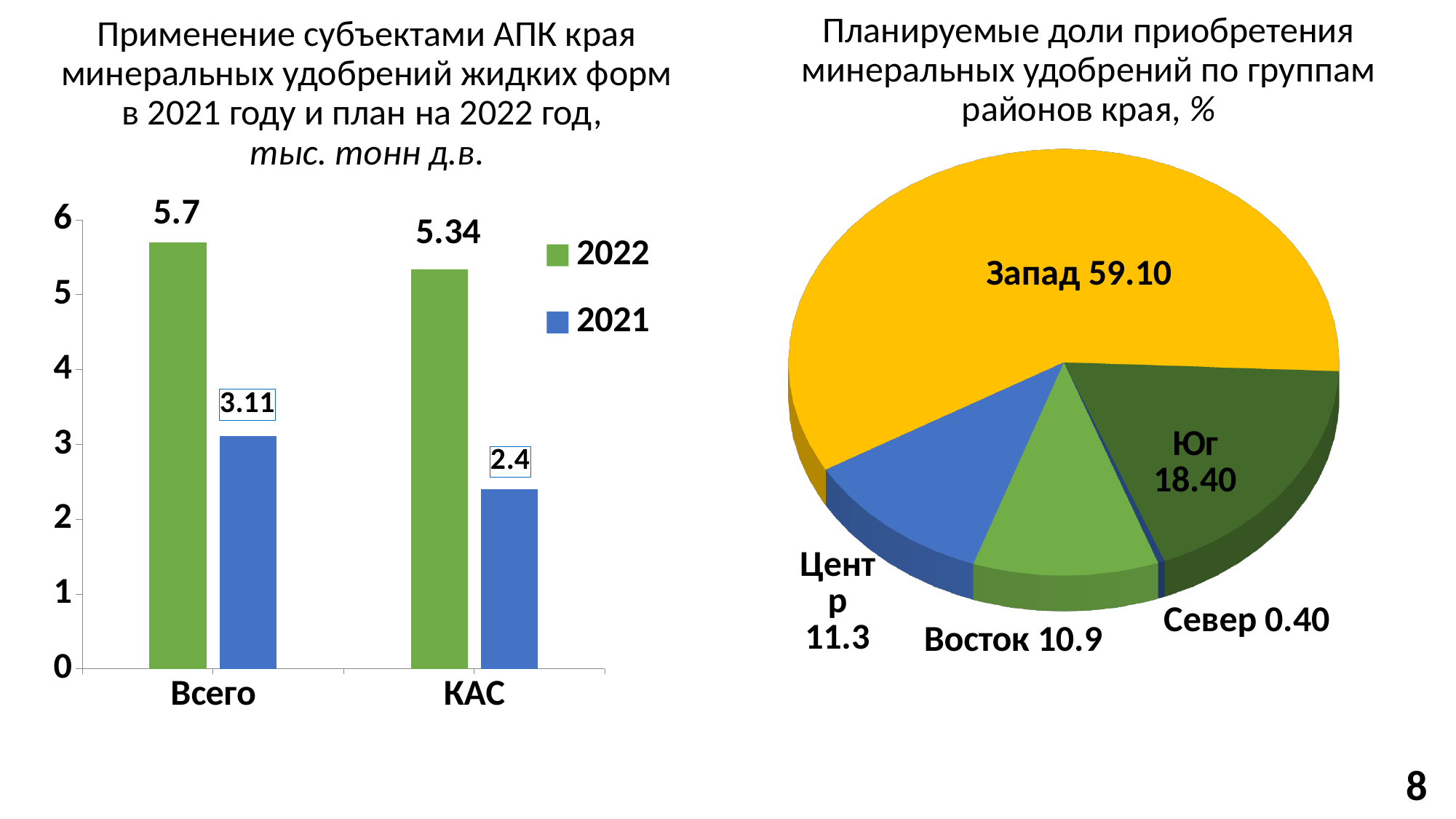

Планируемые доли приобретения минеральных удобрений по группам районов края, %
# Применение субъектами АПК края минеральных удобрений жидких форм в 2021 году и план на 2022 год, тыс. тонн д.в.

[unsupported chart]

### Chart

| Category | 2022 | 2021 |
|---|---|---|
| Всего | 5.7 | 3.11 |
| КАС | 5.34 | 2.4 |
8